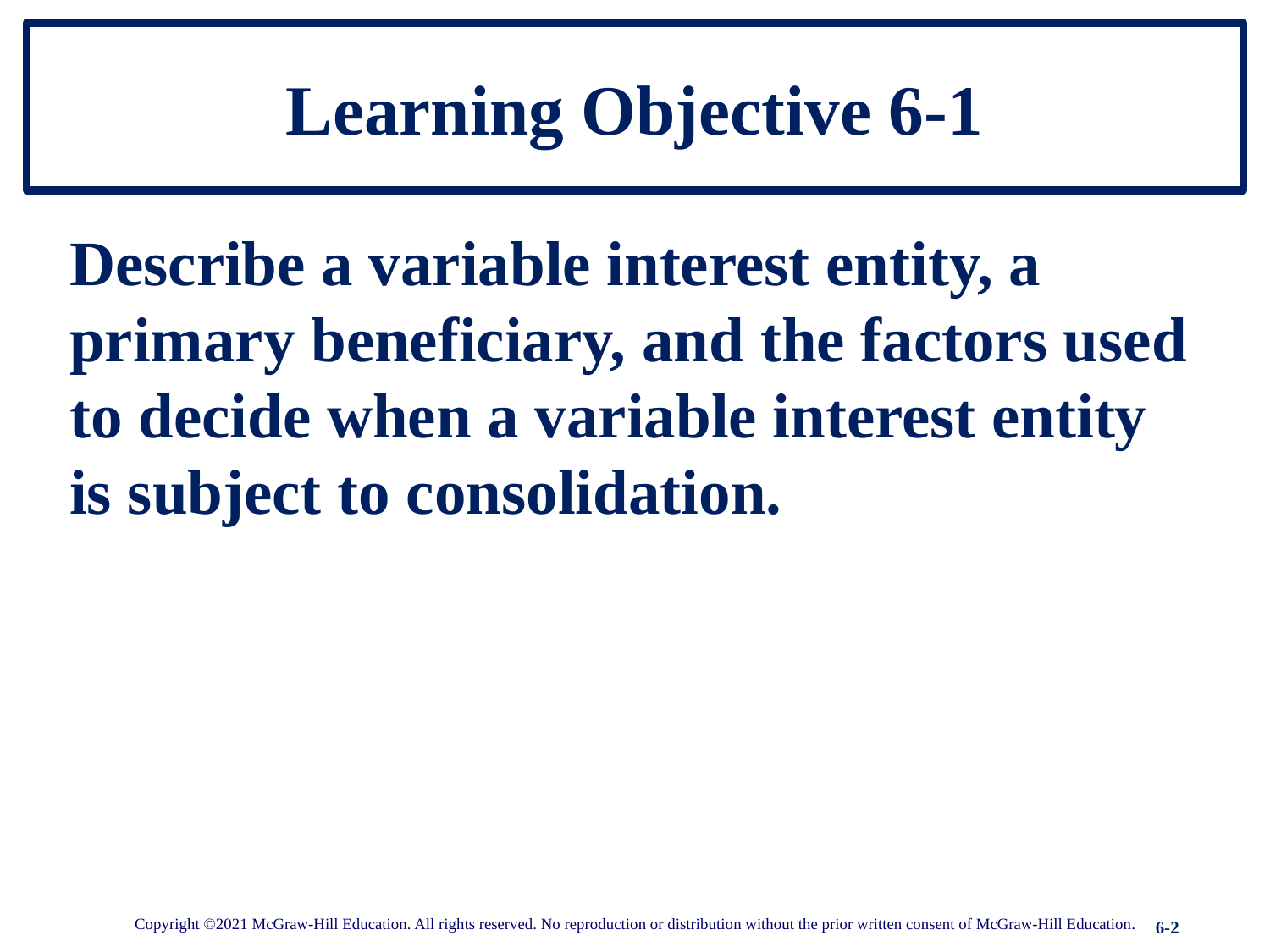

# Learning Objective 6-1
Describe a variable interest entity, a primary beneficiary, and the factors used to decide when a variable interest entity is subject to consolidation.
Copyright ©2021 McGraw-Hill Education. All rights reserved. No reproduction or distribution without the prior written consent of McGraw-Hill Education.
6-2